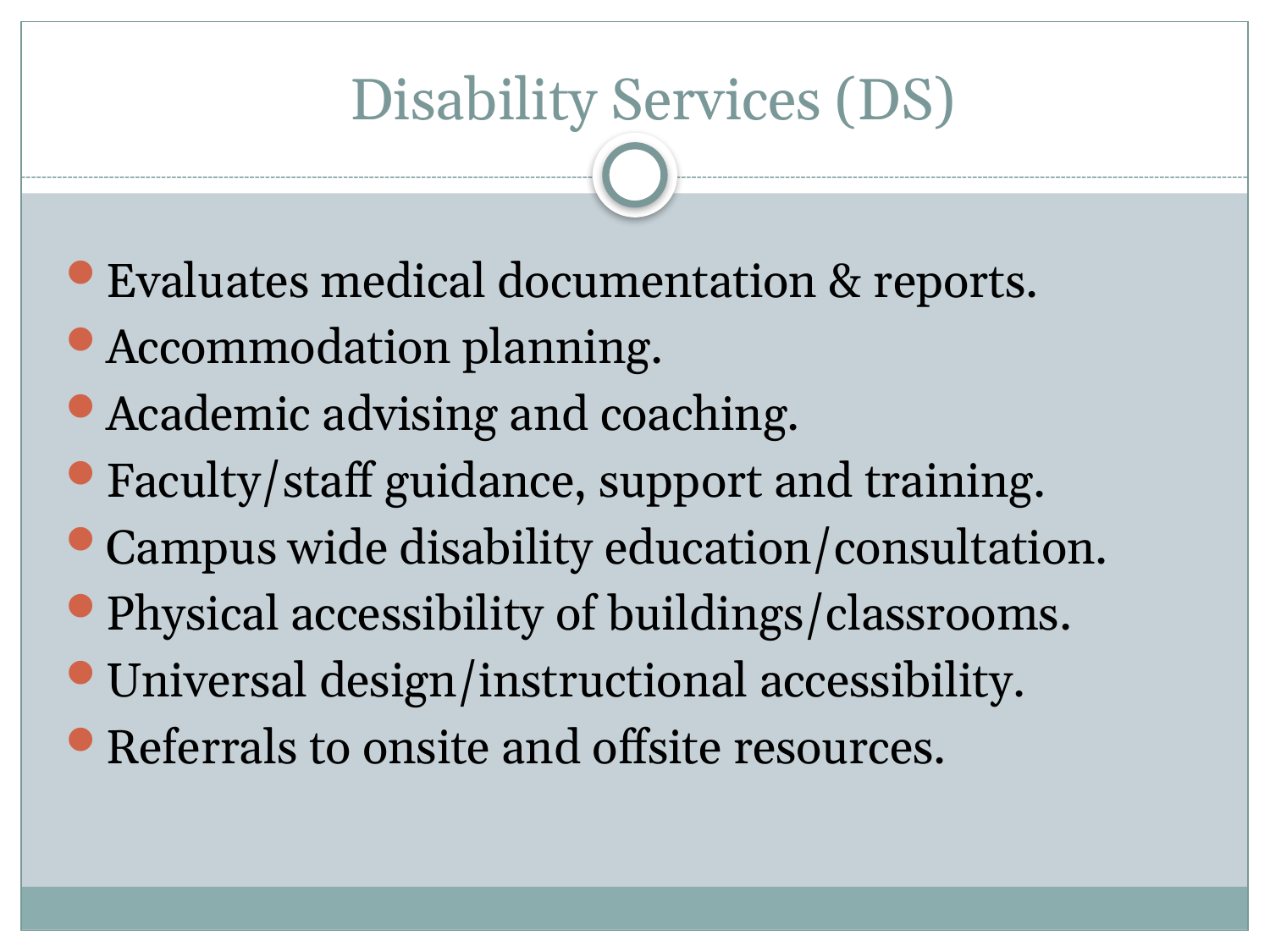

# Disability Services (DS)
Evaluates medical documentation & reports.
Accommodation planning.
Academic advising and coaching.
Faculty/staff guidance, support and training.
Campus wide disability education/consultation.
Physical accessibility of buildings/classrooms.
Universal design/instructional accessibility.
Referrals to onsite and offsite resources.